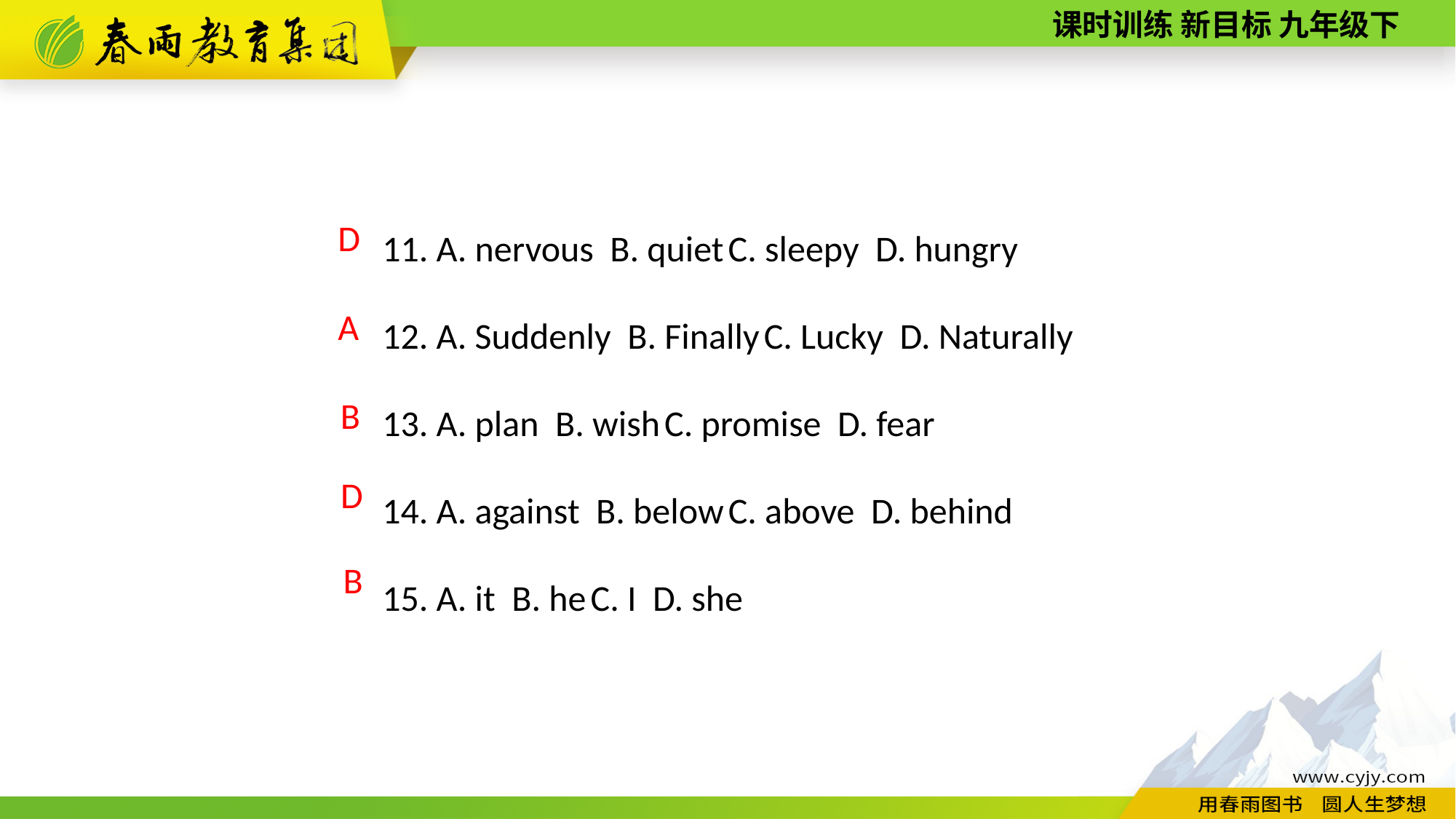

11. A. nervous  B. quiet C. sleepy  D. hungry
12. A. Suddenly  B. Finally C. Lucky  D. Naturally
13. A. plan  B. wish C. promise  D. fear
14. A. against  B. below C. above  D. behind
15. A. it  B. he C. I  D. she
D
A
B
D
B